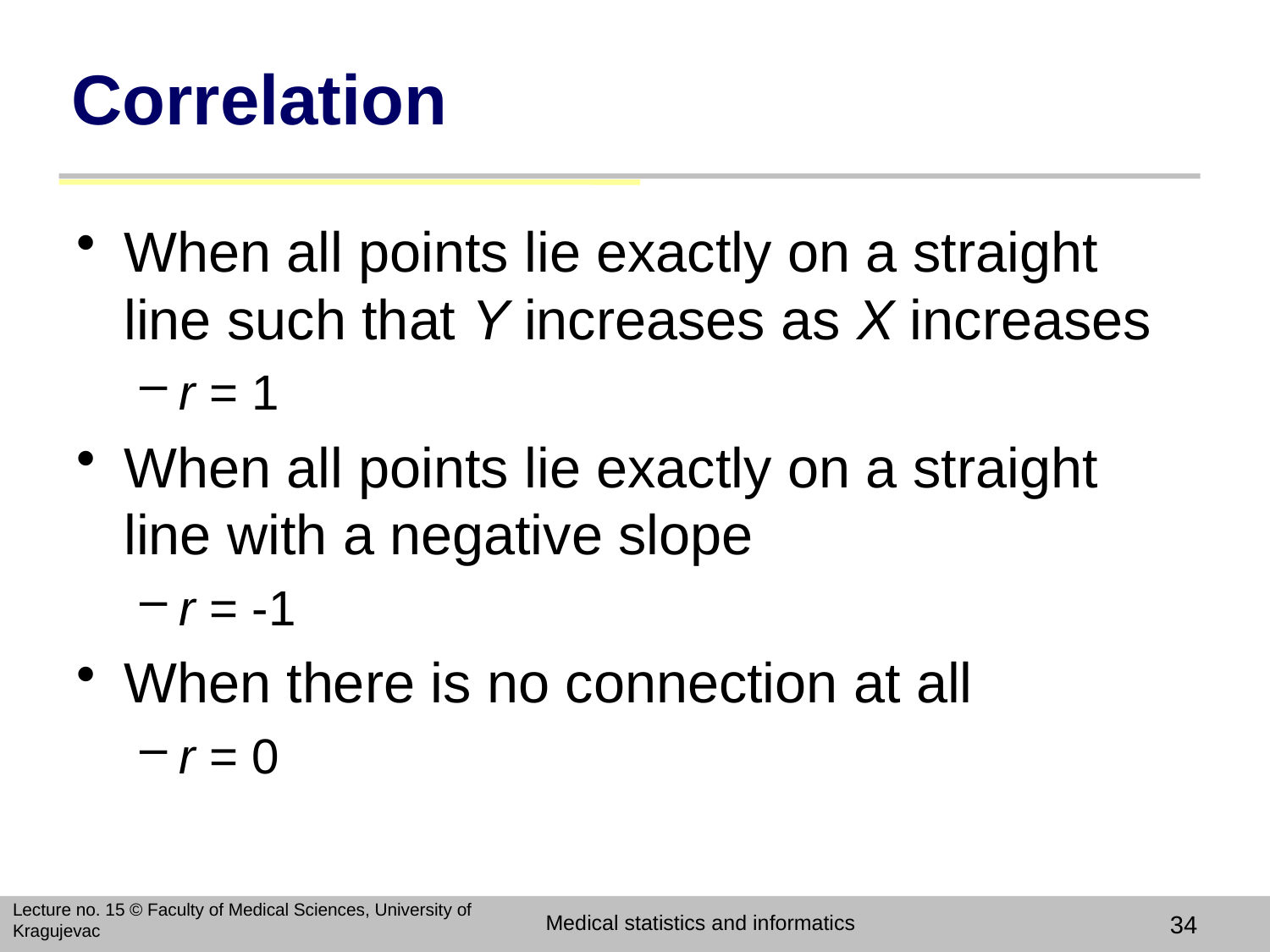

# Correlation
When all points lie exactly on a straight line such that Y increases as X increases
r = 1
When all points lie exactly on a straight line with a negative slope
r = -1
When there is no connection at all
r = 0
Lecture no. 15 © Faculty of Medical Sciences, University of Kragujevac
Medical statistics and informatics
34